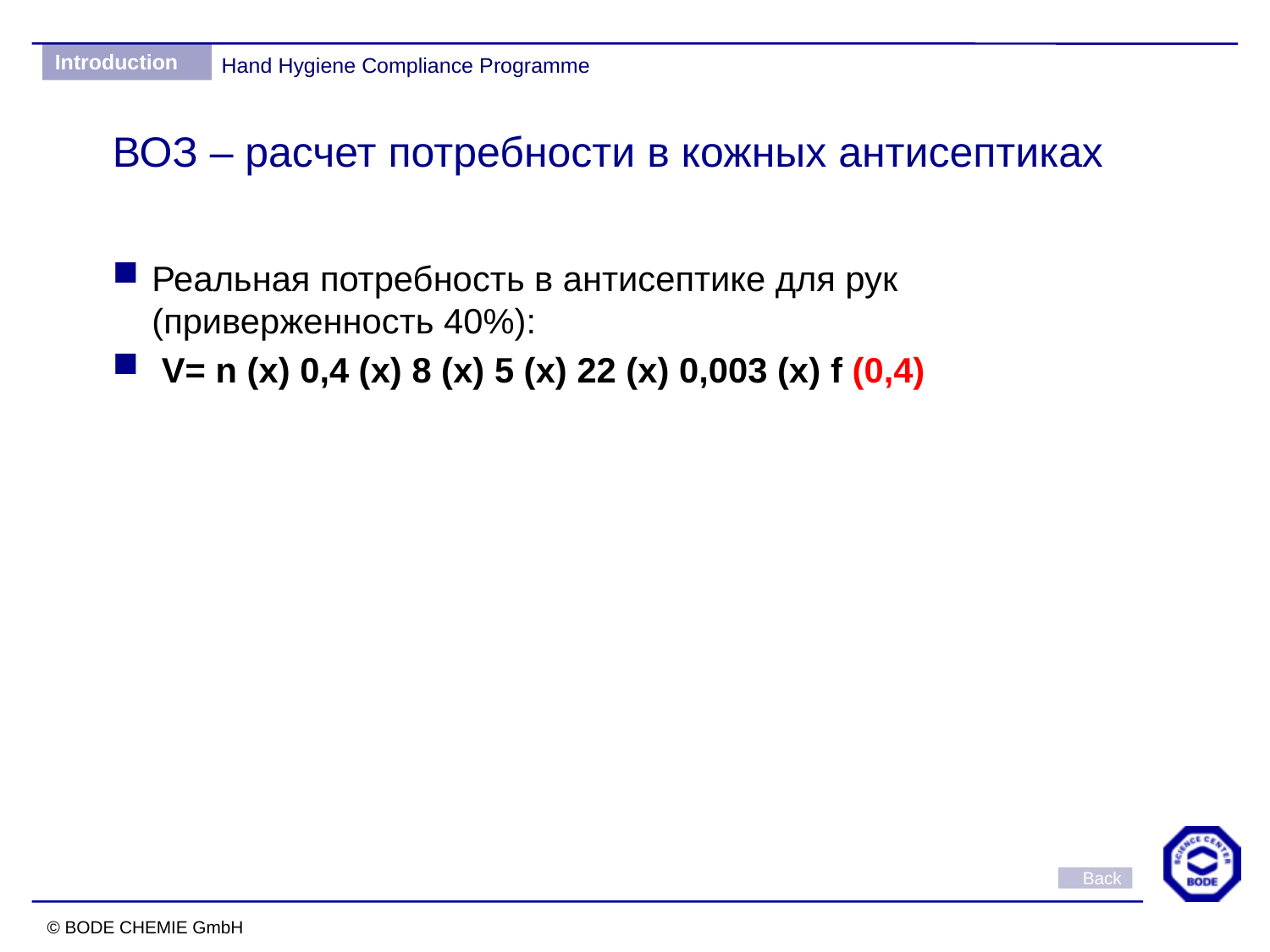

ВОЗ – расчет потребности в кожных антисептиках
Реальная потребность в антисептике для рук (приверженность 40%):
 V= n (х) 0,4 (х) 8 (х) 5 (х) 22 (х) 0,003 (х) f (0,4)